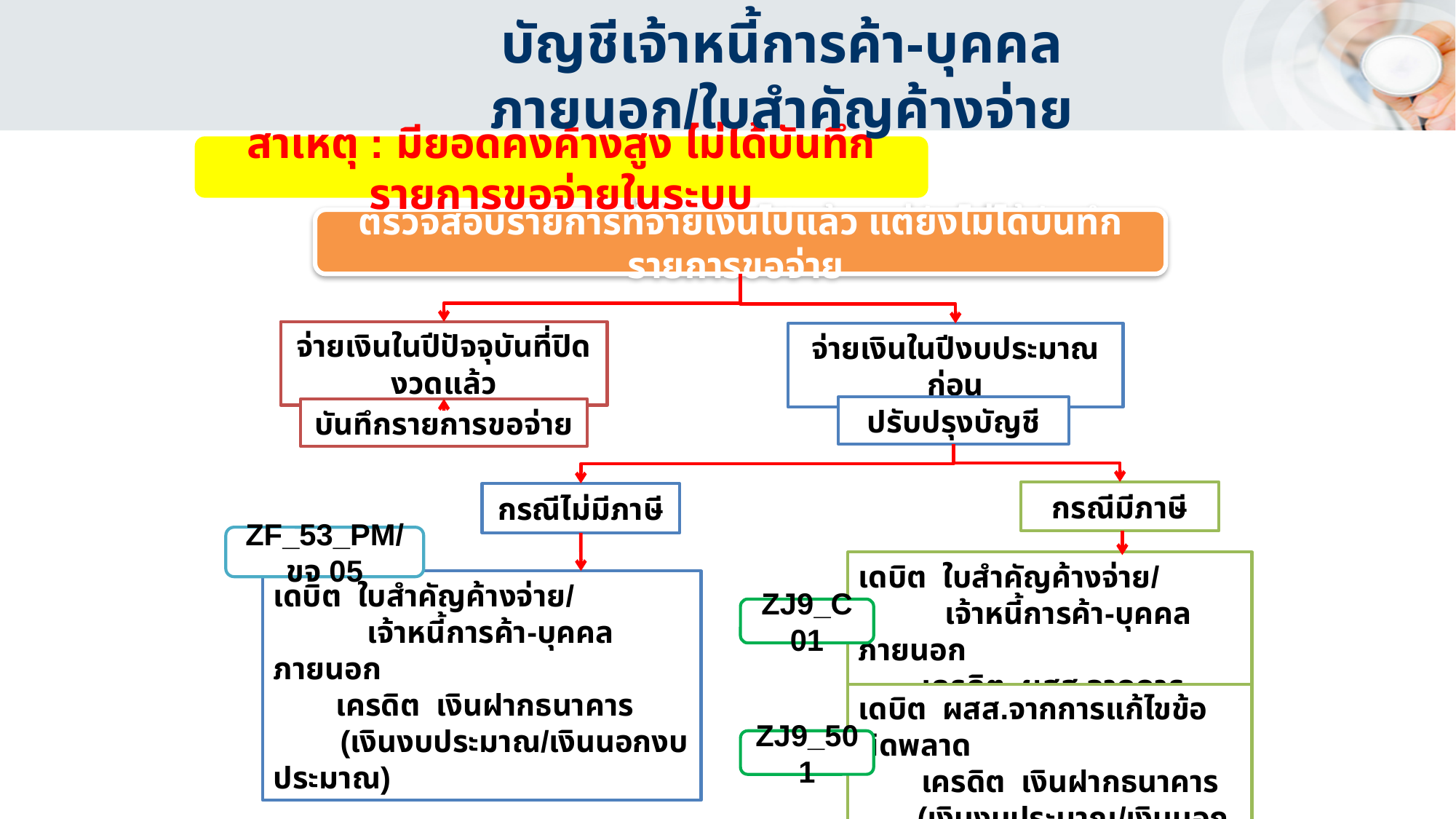

บัญชีเจ้าหนี้การค้า-บุคคลภายนอก/ใบสำคัญค้างจ่าย
สาเหตุ : มียอดคงค้างสูง ไม่ได้บันทึกรายการขอจ่ายในระบบ
ตรวจสอบรายการที่จ่ายเงินไปแล้ว แต่ยังไม่ได้บันทึกรายการขอจ่าย
จ่ายเงินในปีปัจจุบันที่ปิดงวดแล้ว
จ่ายเงินในปีงบประมาณก่อน
ปรับปรุงบัญชี
บันทึกรายการขอจ่าย
กรณีมีภาษี
กรณีไม่มีภาษี
ZF_53_PM/ขจ 05
เดบิต  ใบสำคัญค้างจ่าย/
           เจ้าหนี้การค้า-บุคคลภายนอก
        เครดิต  ผสส.จากการแก้ไขข้อผิดพลาด
เดบิต  ใบสำคัญค้างจ่าย/
            เจ้าหนี้การค้า-บุคคลภายนอก
        เครดิต  เงินฝากธนาคาร
        (เงินงบประมาณ/เงินนอกงบประมาณ)
ZJ9_C01
เดบิต  ผสส.จากการแก้ไขข้อผิดพลาด
        เครดิต  เงินฝากธนาคาร
       (เงินงบประมาณ/เงินนอก งปม.)
ZJ9_501